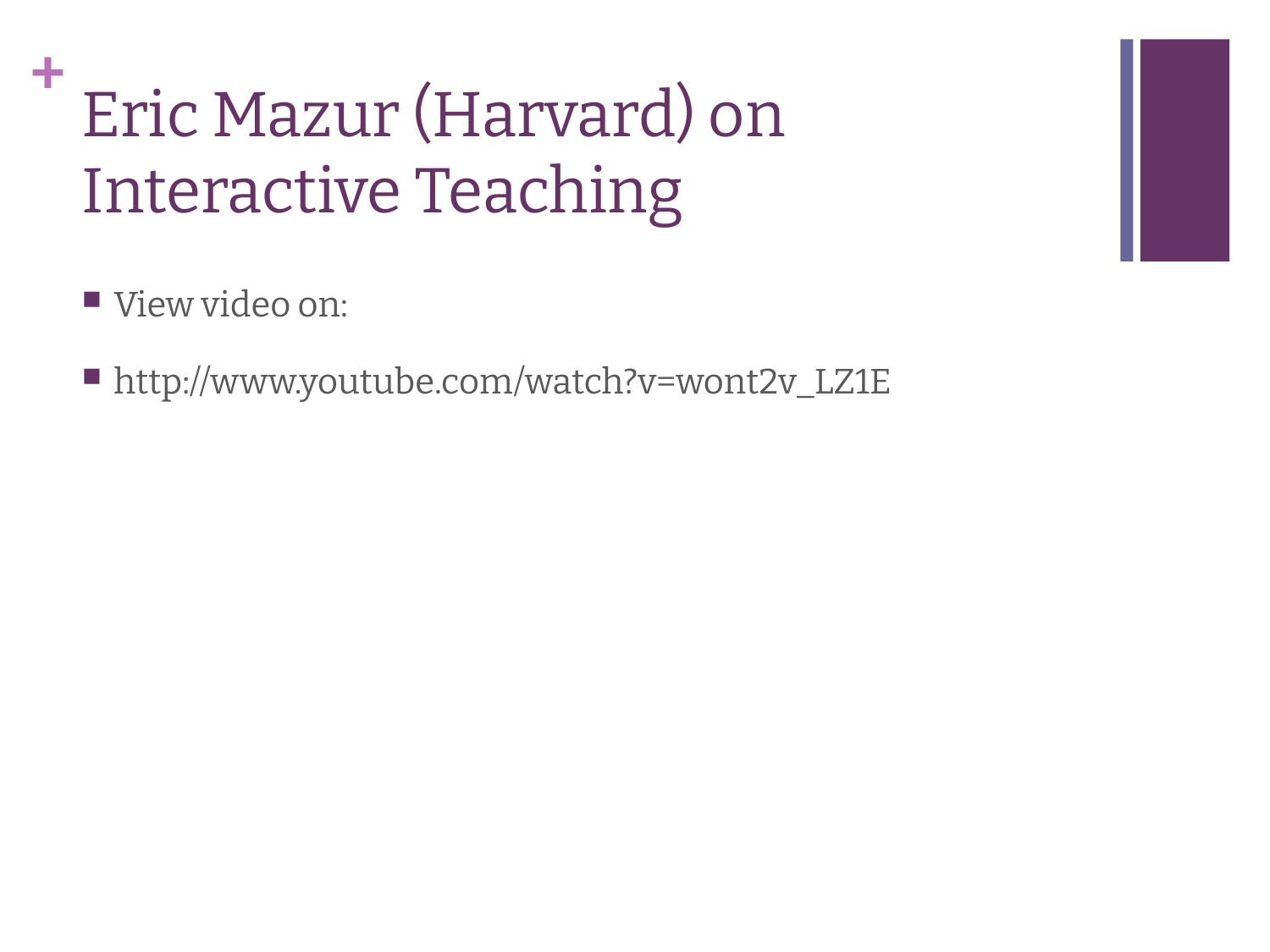

# Eric Mazur (Harvard) on Interactive Teaching
View video on:
http://www.youtube.com/watch?v=wont2v_LZ1E